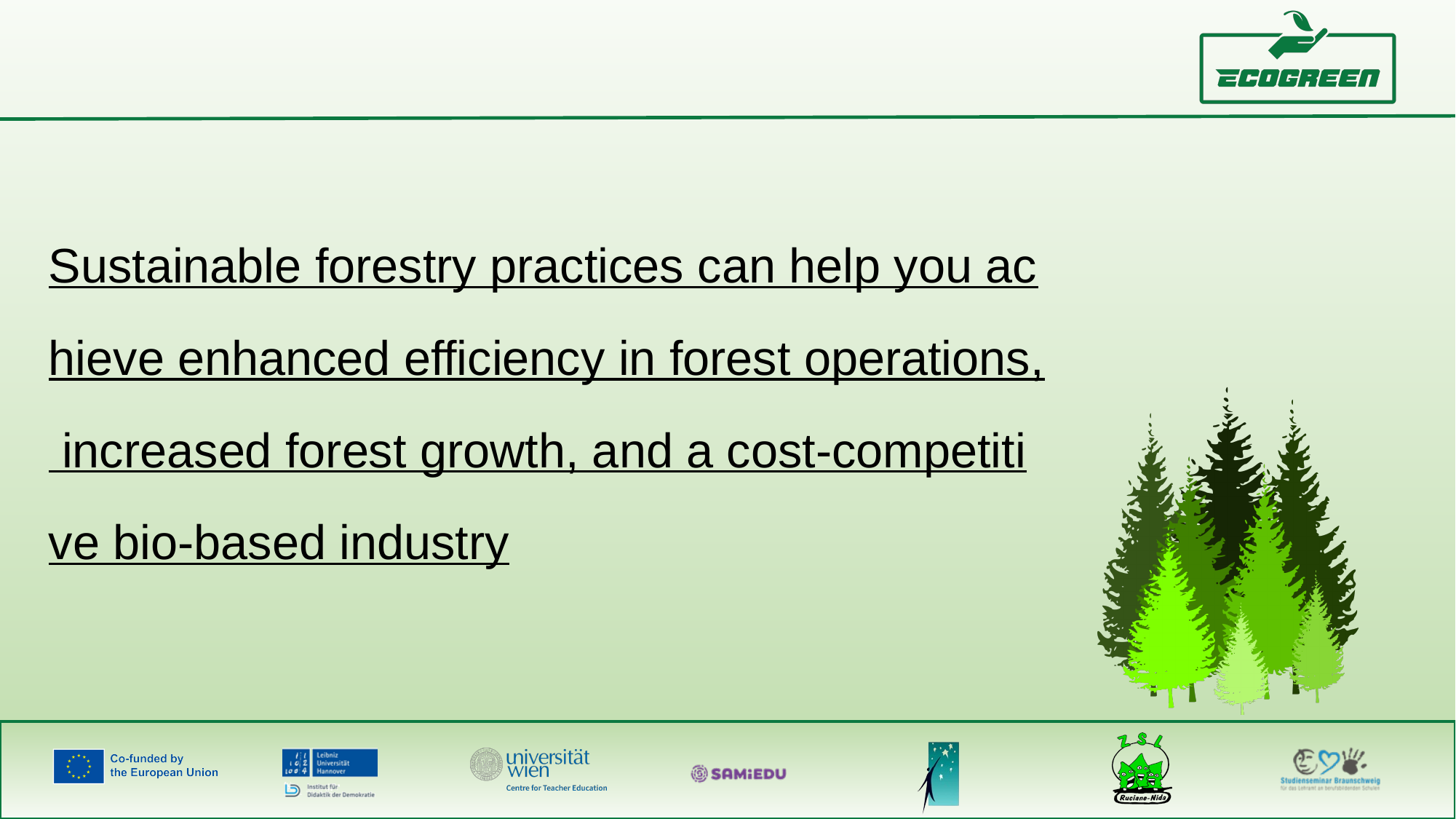

Sustainable forestry practices can help you achieve enhanced efficiency in forest operations, increased forest growth, and a cost-competitive bio-based industry